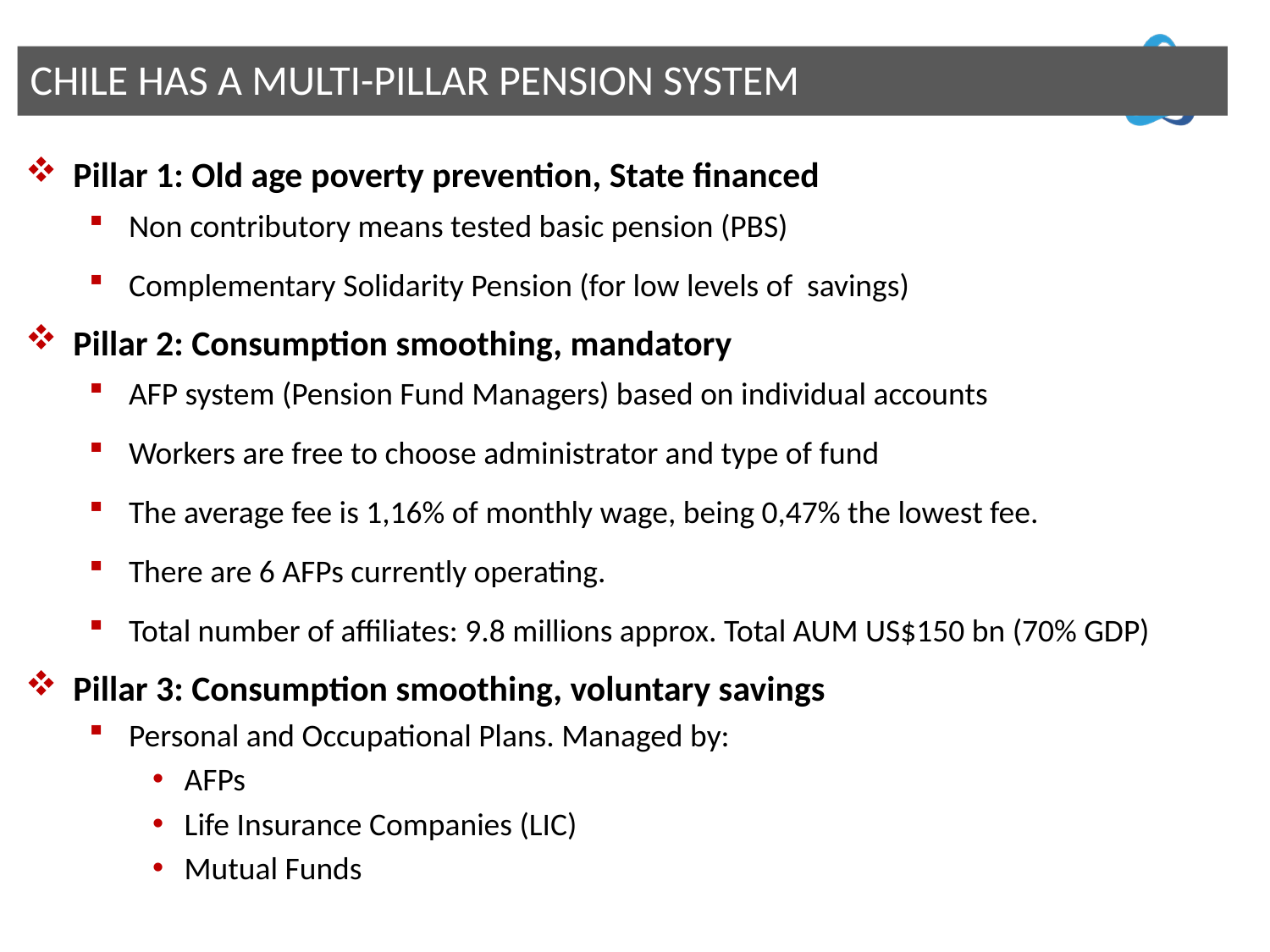

Chile Has a Multi-Pillar Pension System
Pillar 1: Old age poverty prevention, State financed
Non contributory means tested basic pension (PBS)
Complementary Solidarity Pension (for low levels of  savings)
Pillar 2: Consumption smoothing, mandatory
AFP system (Pension Fund Managers) based on individual accounts
Workers are free to choose administrator and type of fund
The average fee is 1,16% of monthly wage, being 0,47% the lowest fee.
There are 6 AFPs currently operating.
Total number of affiliates: 9.8 millions approx. Total AUM US$150 bn (70% GDP)
Pillar 3: Consumption smoothing, voluntary savings
Personal and Occupational Plans. Managed by:
AFPs
Life Insurance Companies (LIC)
Mutual Funds